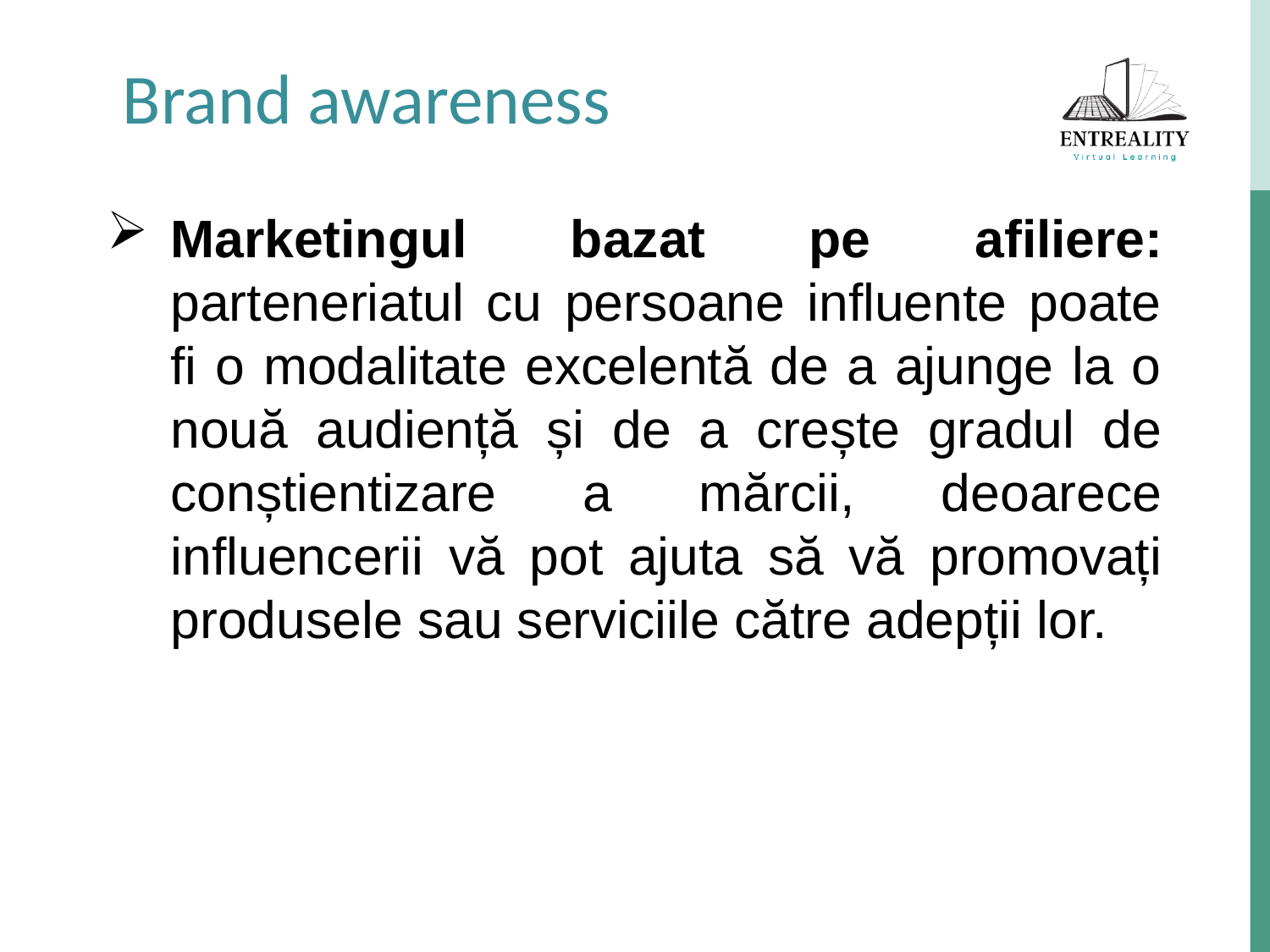

Brand awareness

Marketingul bazat pe afiliere: parteneriatul cu persoane influente poate fi o modalitate excelentă de a ajunge la o nouă audiență și de a crește gradul de conștientizare a mărcii, deoarece influencerii vă pot ajuta să vă promovați produsele sau serviciile către adepții lor.